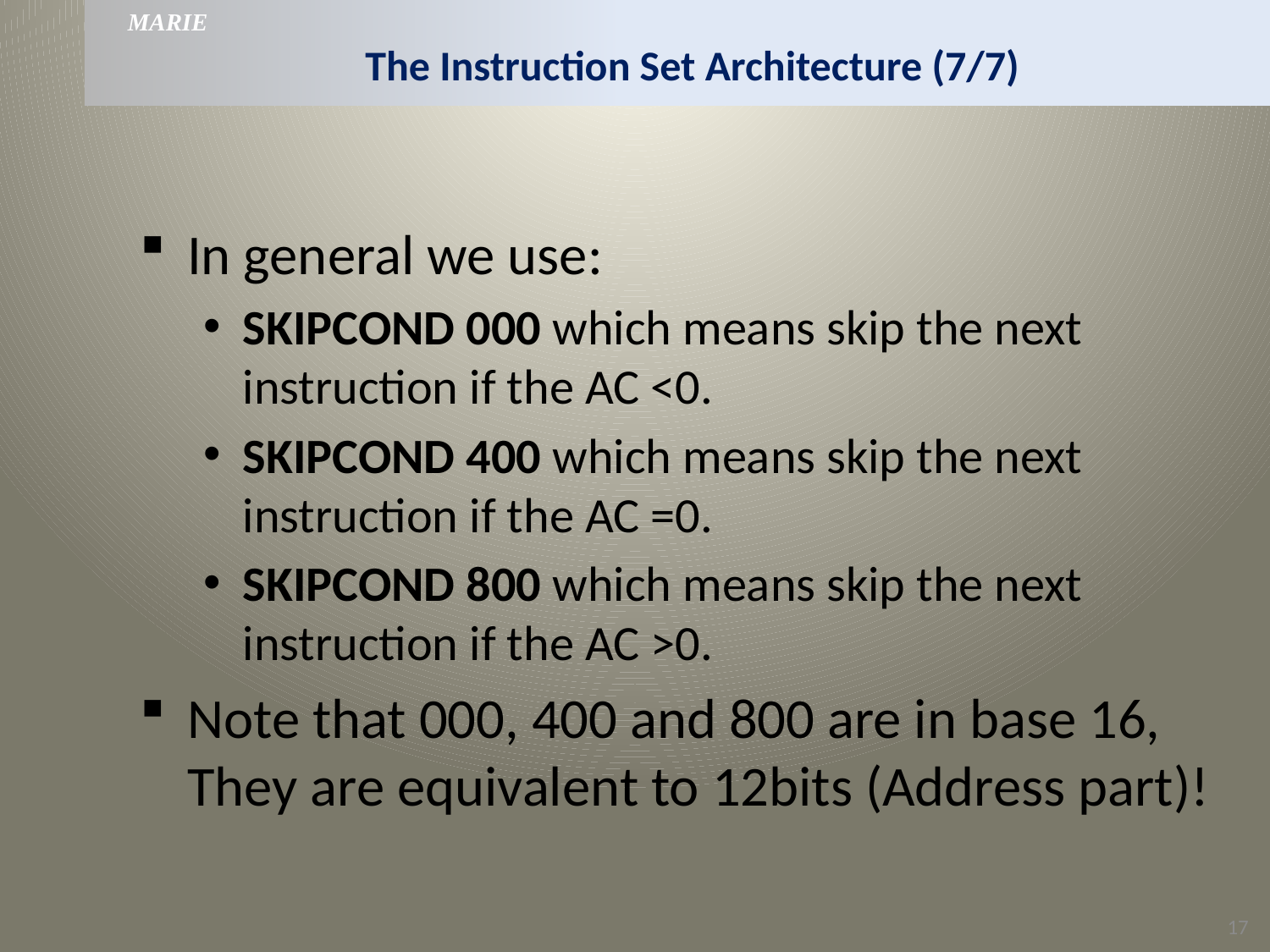

MARIE
# The Instruction Set Architecture (7/7)
In general we use:
SKIPCOND 000 which means skip the next instruction if the AC <0.
SKIPCOND 400 which means skip the next instruction if the AC =0.
SKIPCOND 800 which means skip the next instruction if the AC >0.
Note that 000, 400 and 800 are in base 16, They are equivalent to 12bits (Address part)!